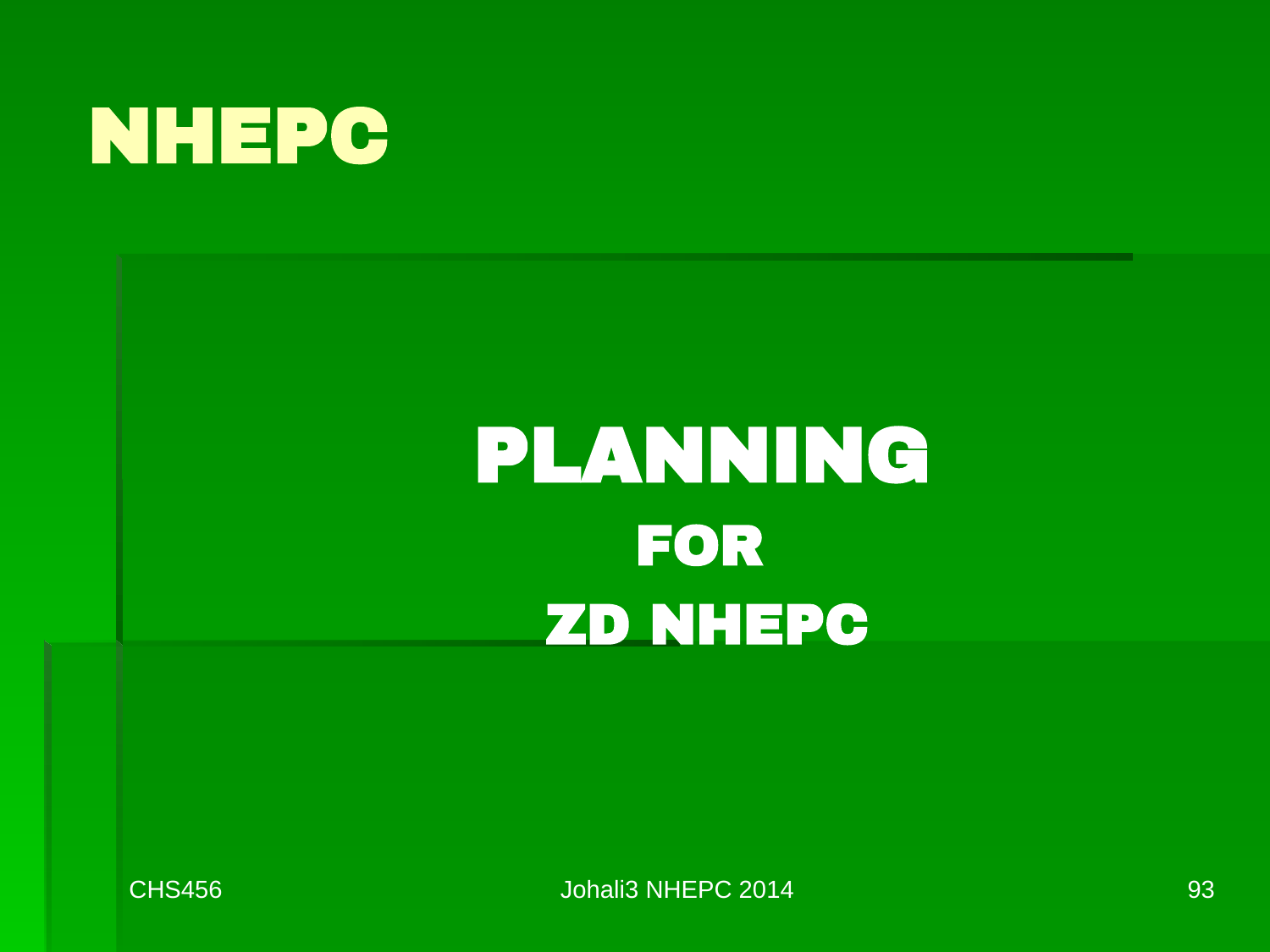

# NHEPC

PLANNING
FOR
ZD NHEPC

CHS456
Johali3 NHEPC 2014
93